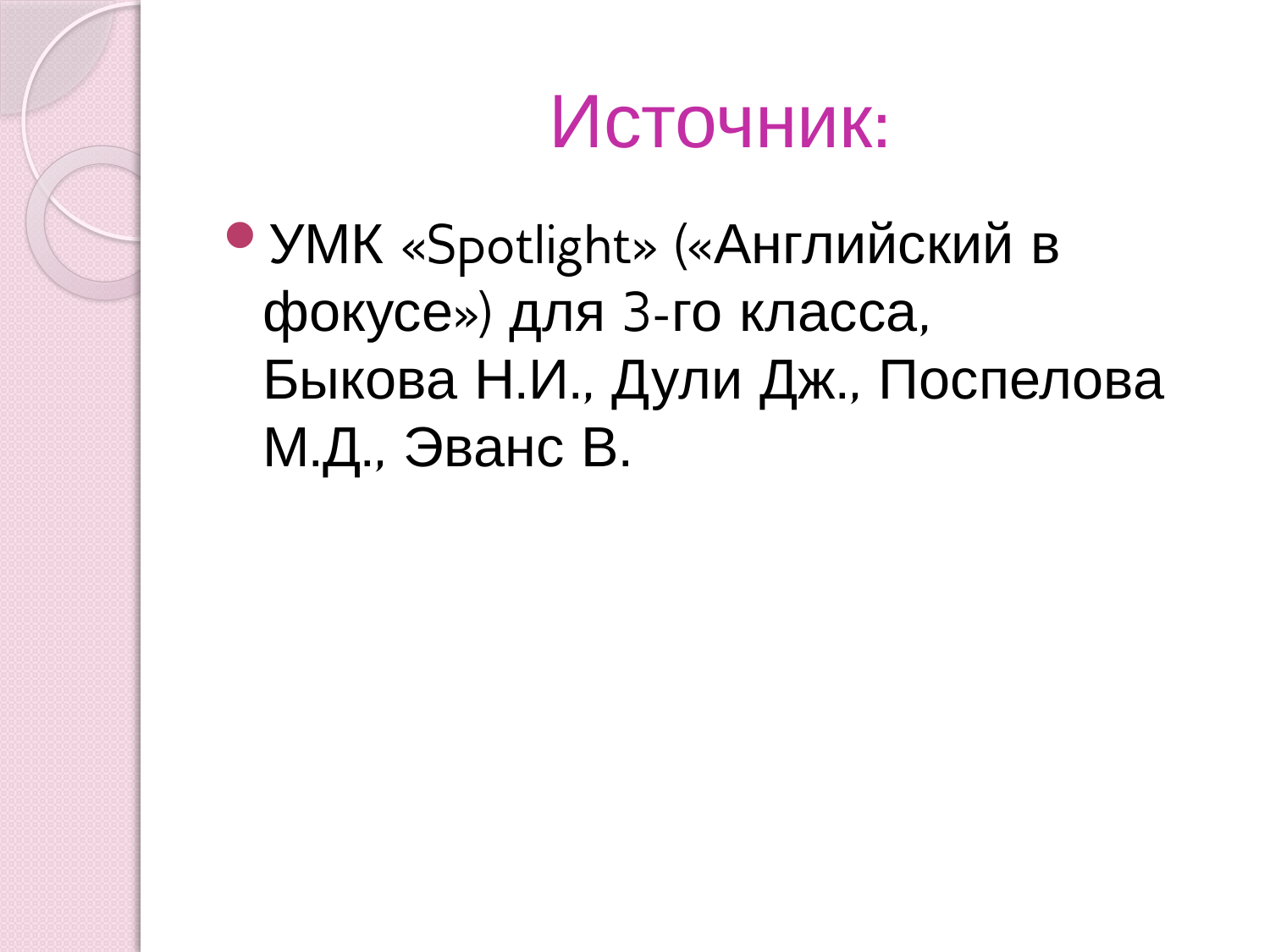

# Источник:
УМК «Spotlight» («Английский в фокусе») для 3-го класса,
Быкова Н.И., Дули Дж., Поспелова М.Д., Эванс В.